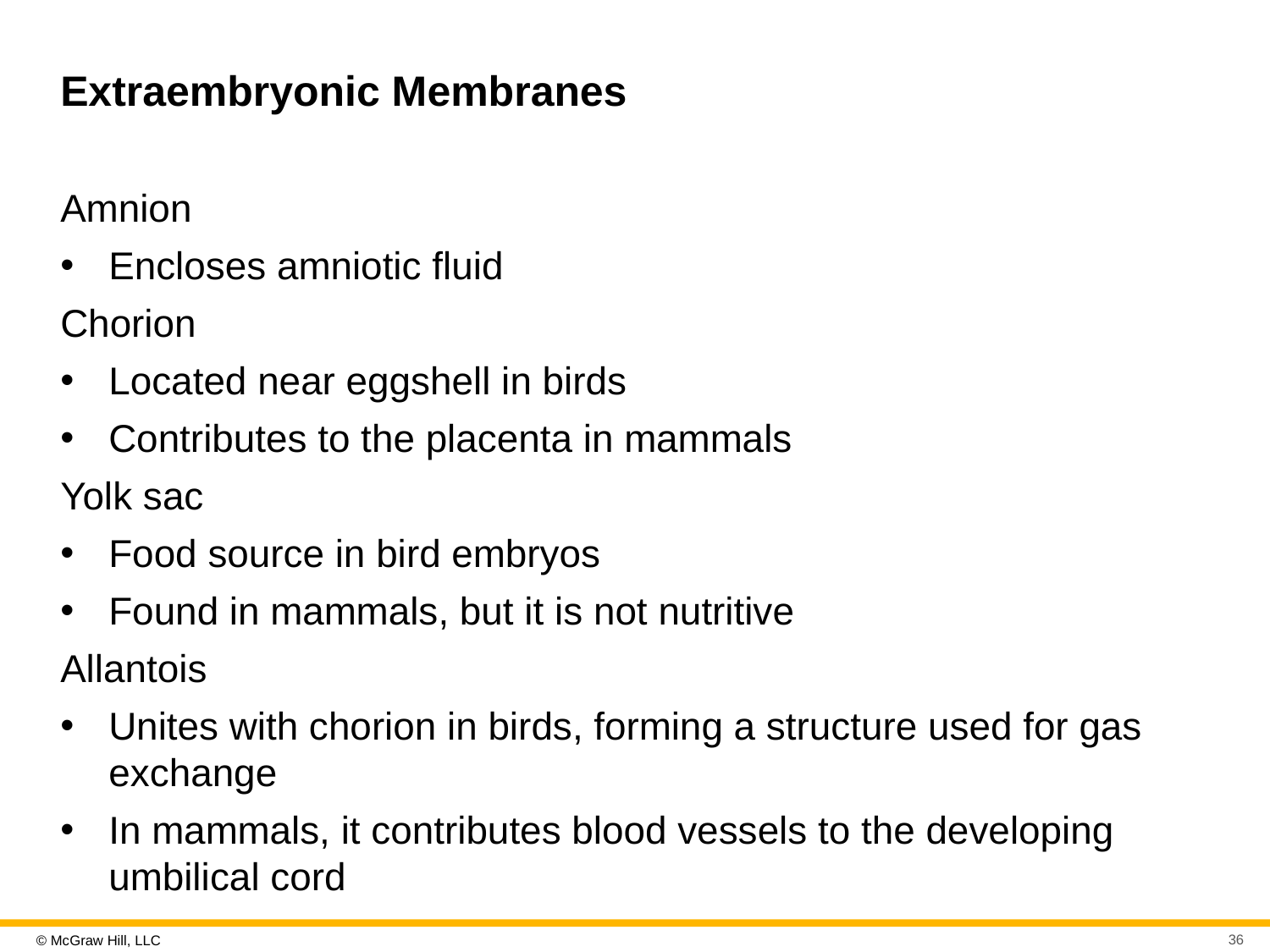

# Extraembryonic Membranes
Amnion
Encloses amniotic fluid
Chorion
Located near eggshell in birds
Contributes to the placenta in mammals
Yolk sac
Food source in bird embryos
Found in mammals, but it is not nutritive
Allantois
Unites with chorion in birds, forming a structure used for gas exchange
In mammals, it contributes blood vessels to the developing umbilical cord
36